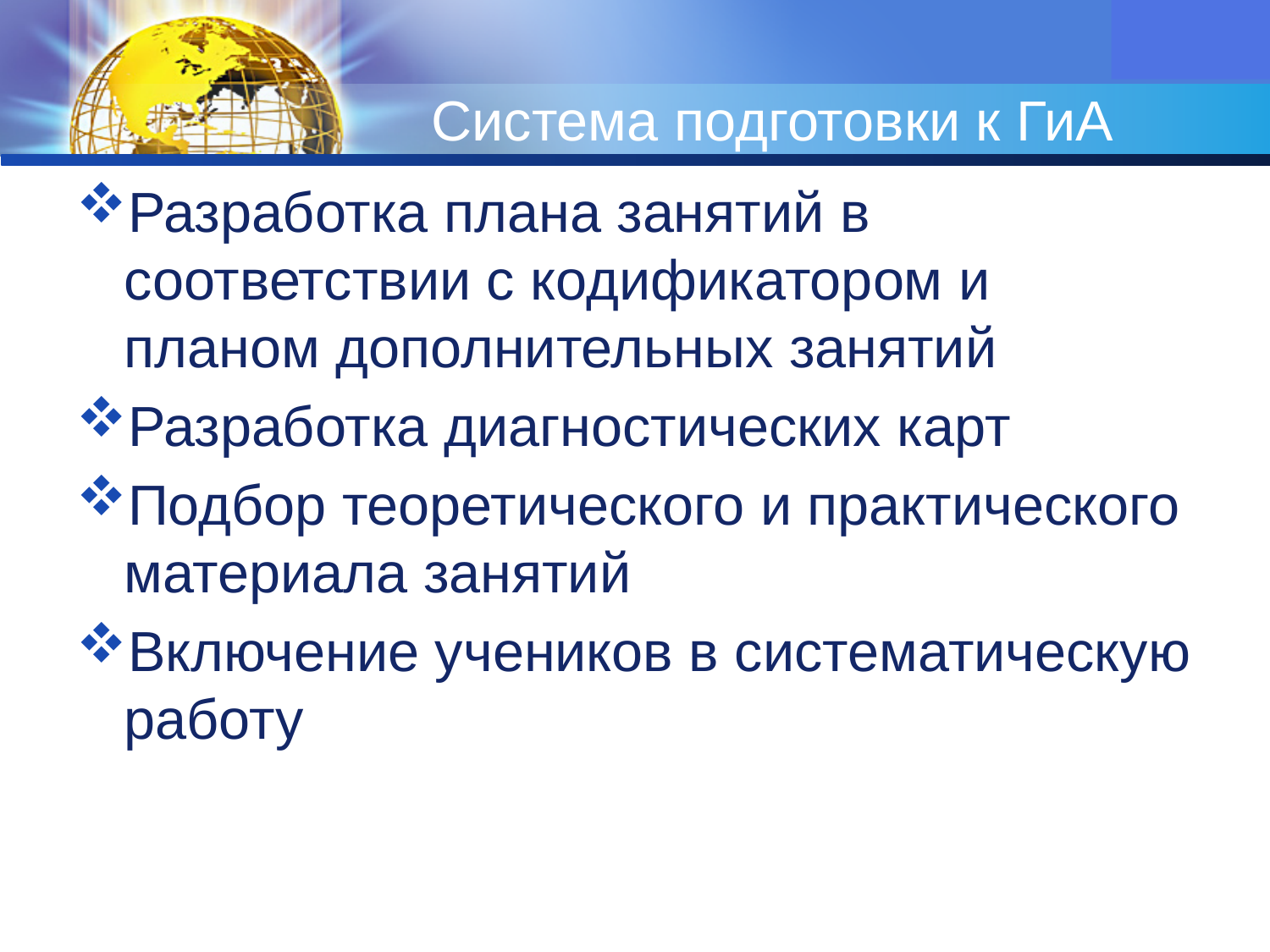

# Система подготовки к ГиА
Разработка плана занятий в соответствии с кодификатором и планом дополнительных занятий
Разработка диагностических карт
Подбор теоретического и практического материала занятий
Включение учеников в систематическую работу